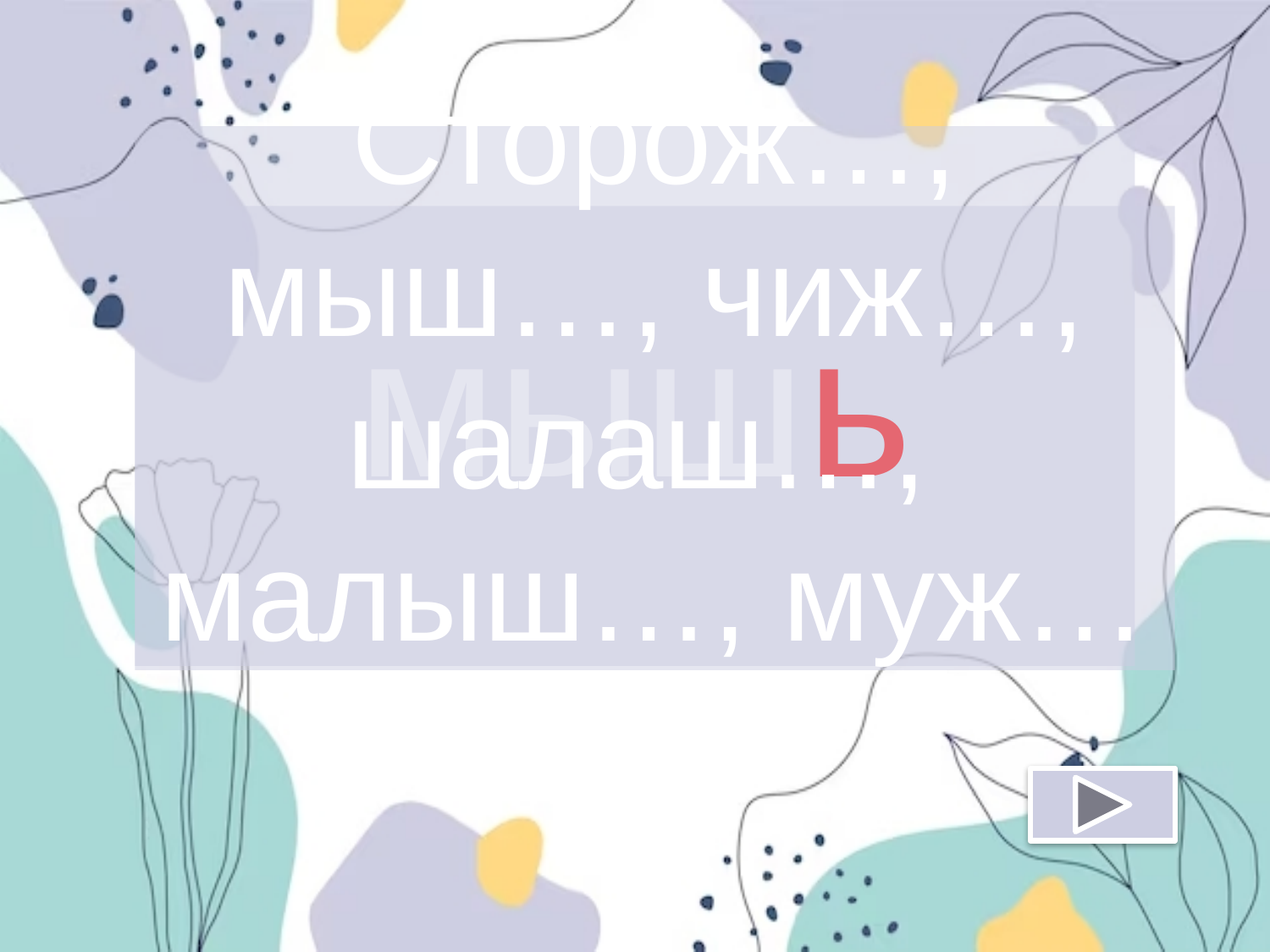

мышь

Сторож…, мыш…, чиж…, шалаш…,
малыш…, муж… .